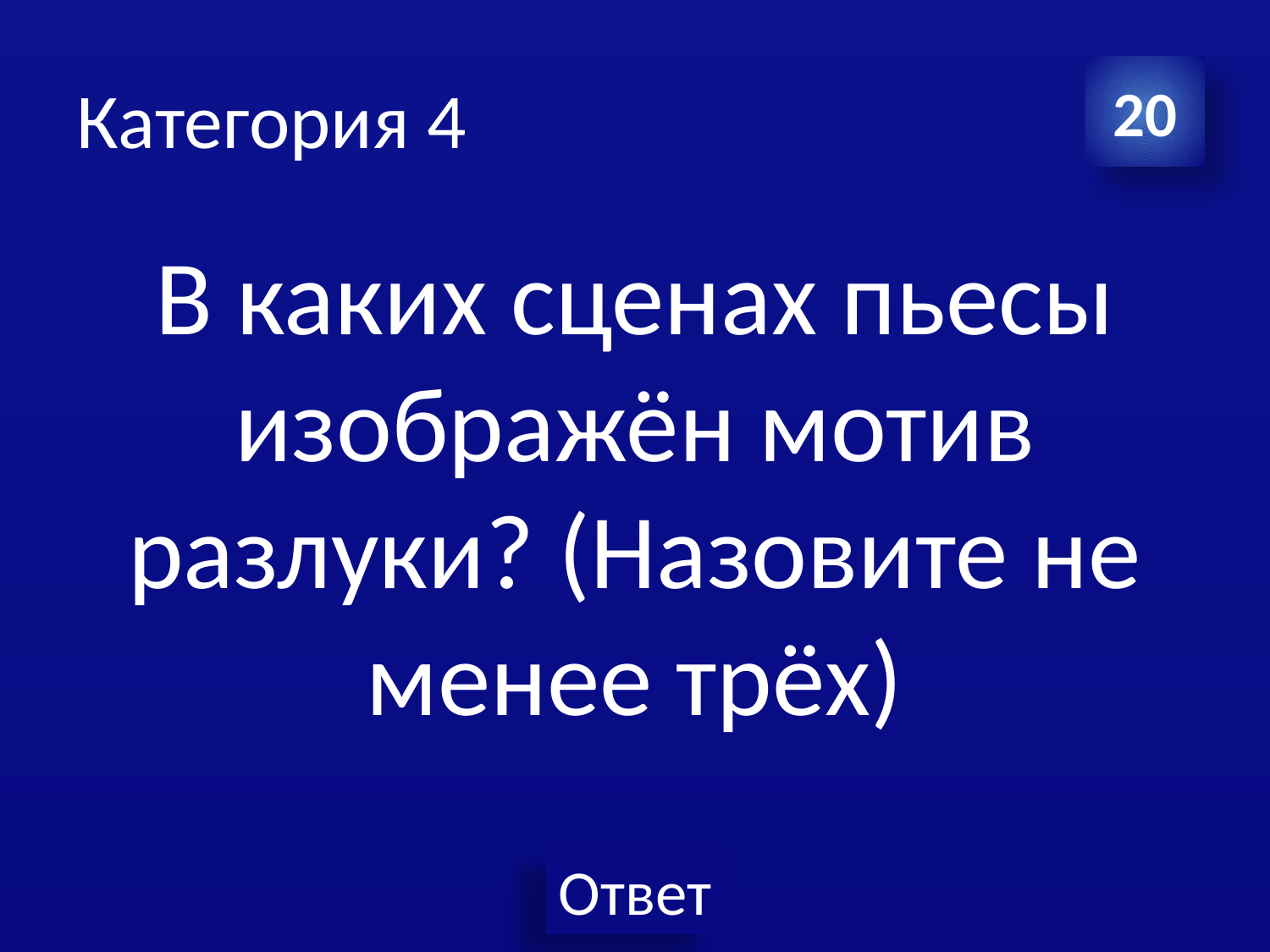

# Категория 4
20
В каких сценах пьесы изображён мотив разлуки? (Назовите не менее трёх)